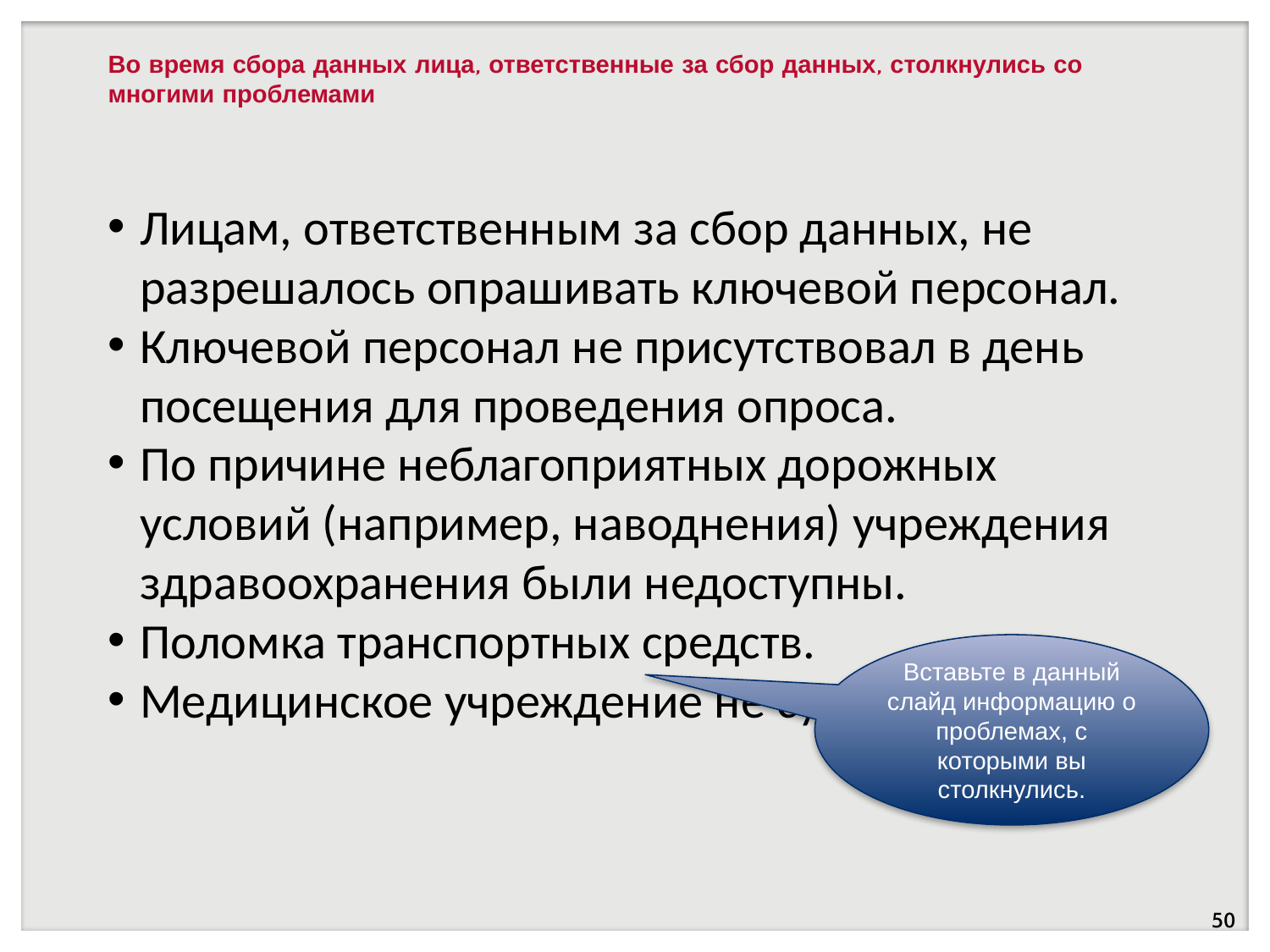

# Во время сбора данных лица, ответственные за сбор данных, столкнулись со многими проблемами
Лицам, ответственным за сбор данных, не разрешалось опрашивать ключевой персонал.
Ключевой персонал не присутствовал в день посещения для проведения опроса.
По причине неблагоприятных дорожных условий (например, наводнения) учреждения здравоохранения были недоступны.
Поломка транспортных средств.
Медицинское учреждение не существовало.
Вставьте в данный слайд информацию о проблемах, с которыми вы столкнулись.
50